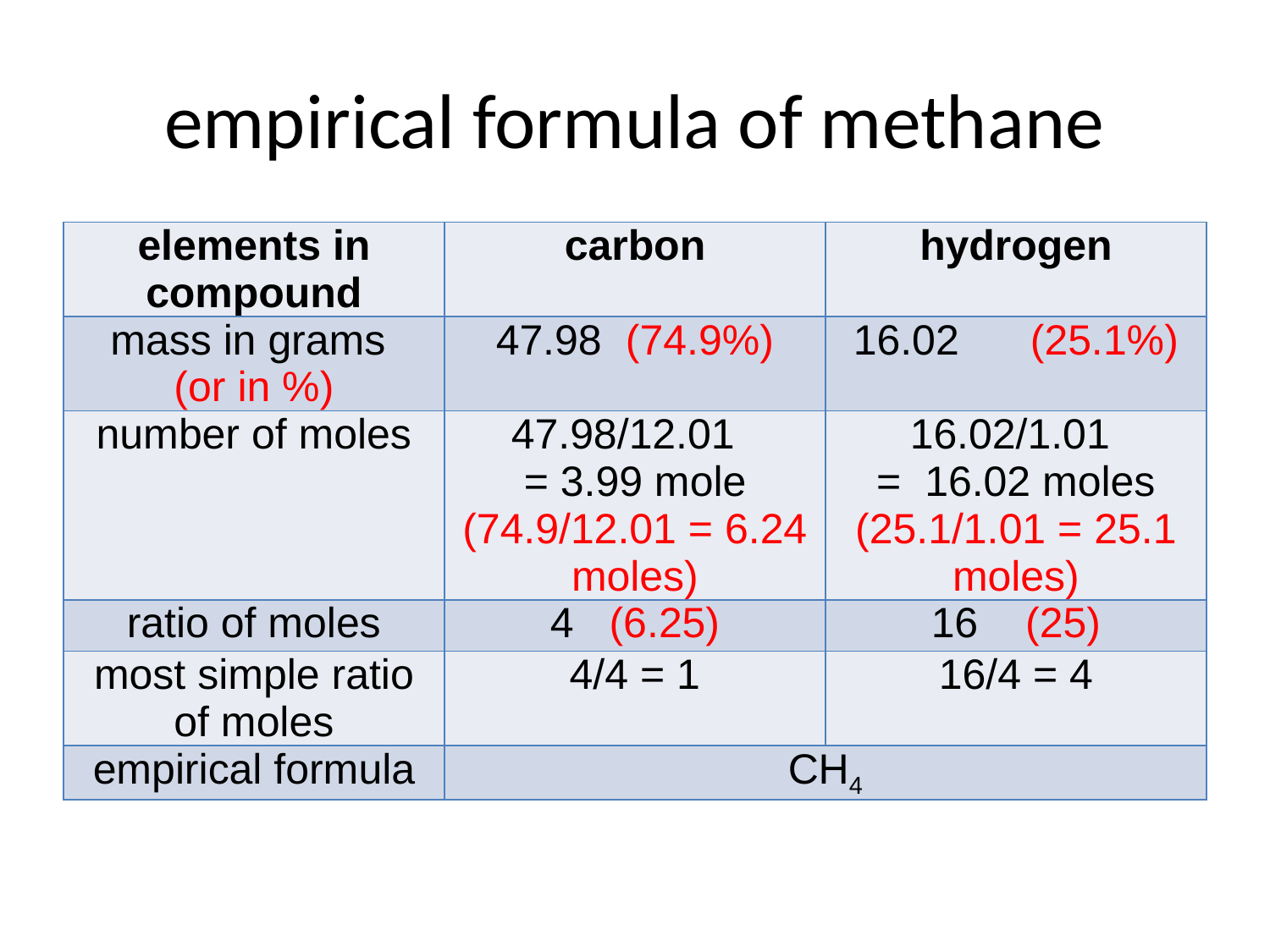

# empirical formula of methane
| elements in compound | carbon | hydrogen |
| --- | --- | --- |
| mass in grams (or in %) | 47.98 (74.9%) | 16.02 (25.1%) |
| number of moles | 47.98/12.01 = 3.99 mole (74.9/12.01 = 6.24 moles) | 16.02/1.01 = 16.02 moles (25.1/1.01 = 25.1 moles) |
| ratio of moles | 4 (6.25) | 16 (25) |
| most simple ratio of moles | 4/4 = 1 | 16/4 = 4 |
| empirical formula | CH4 |  |